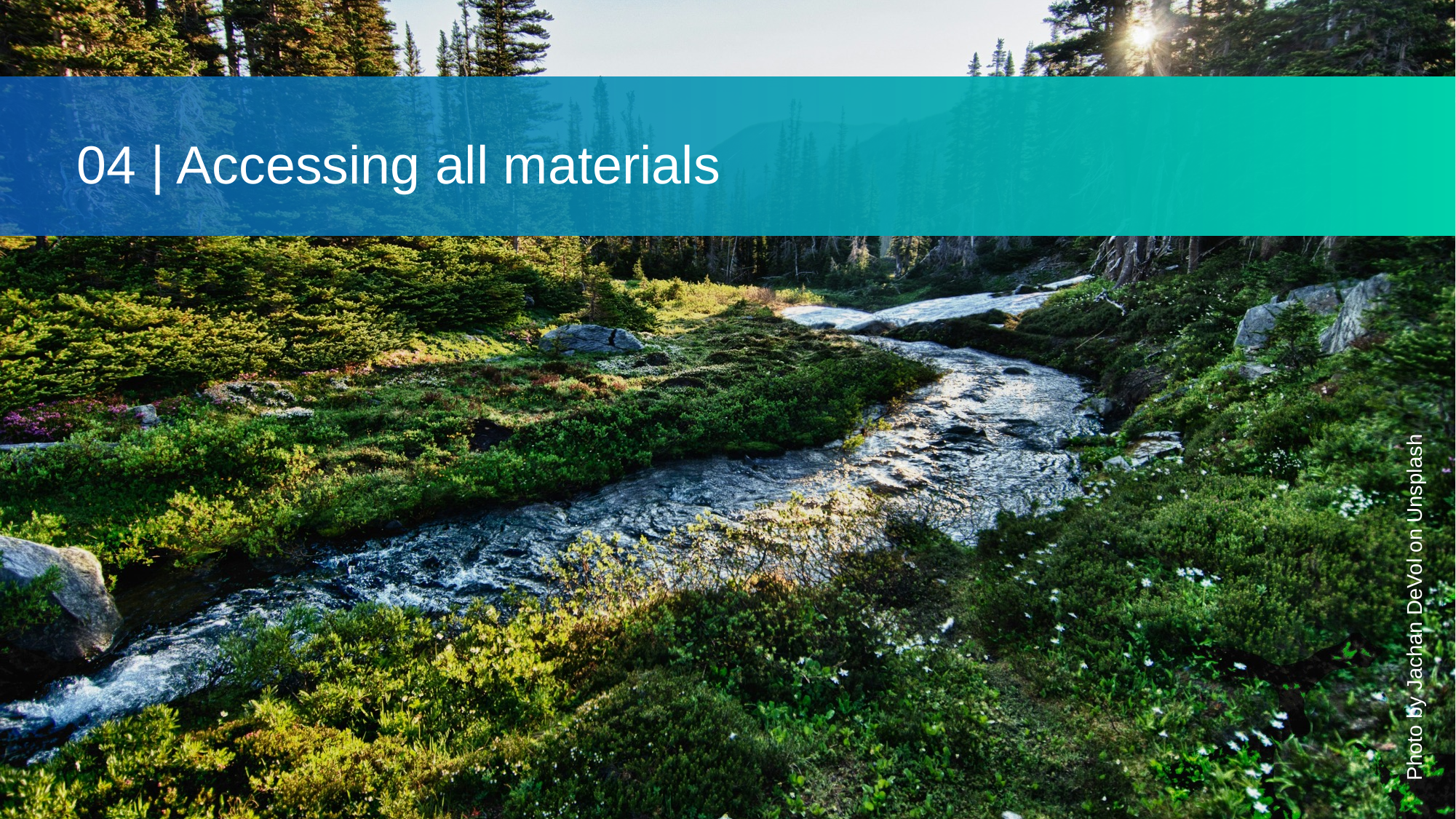

04 | Accessing all materials
Photo by Jachan DeVol on Unsplash